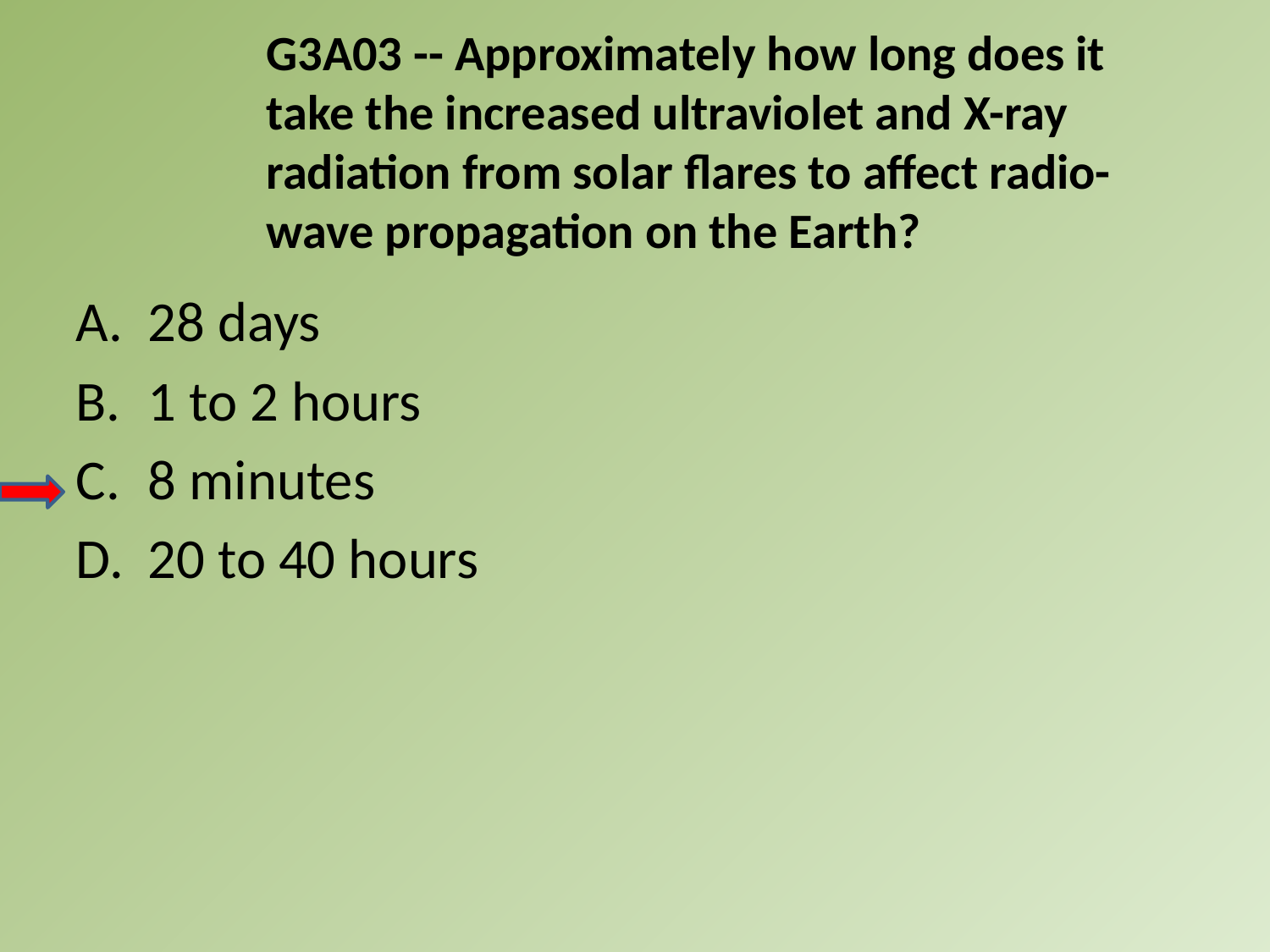

G3A03 -- Approximately how long does it take the increased ultraviolet and X-ray radiation from solar flares to affect radio-wave propagation on the Earth?
A.	28 days
B.	1 to 2 hours
C.	8 minutes
D.	20 to 40 hours